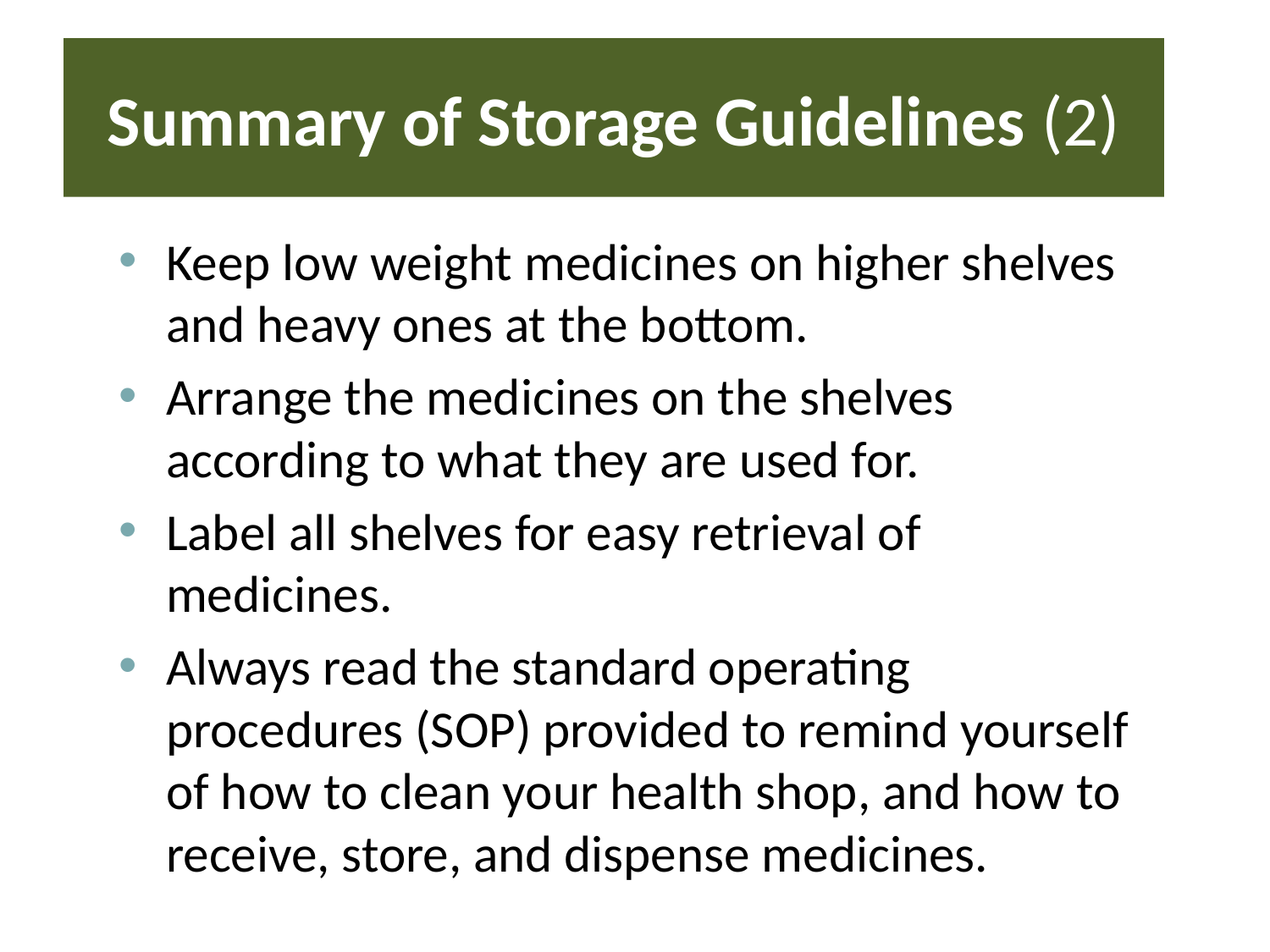

# Summary of Storage Guidelines (2)
Keep low weight medicines on higher shelves and heavy ones at the bottom.
Arrange the medicines on the shelves according to what they are used for.
Label all shelves for easy retrieval of medicines.
Always read the standard operating procedures (SOP) provided to remind yourself of how to clean your health shop, and how to receive, store, and dispense medicines.